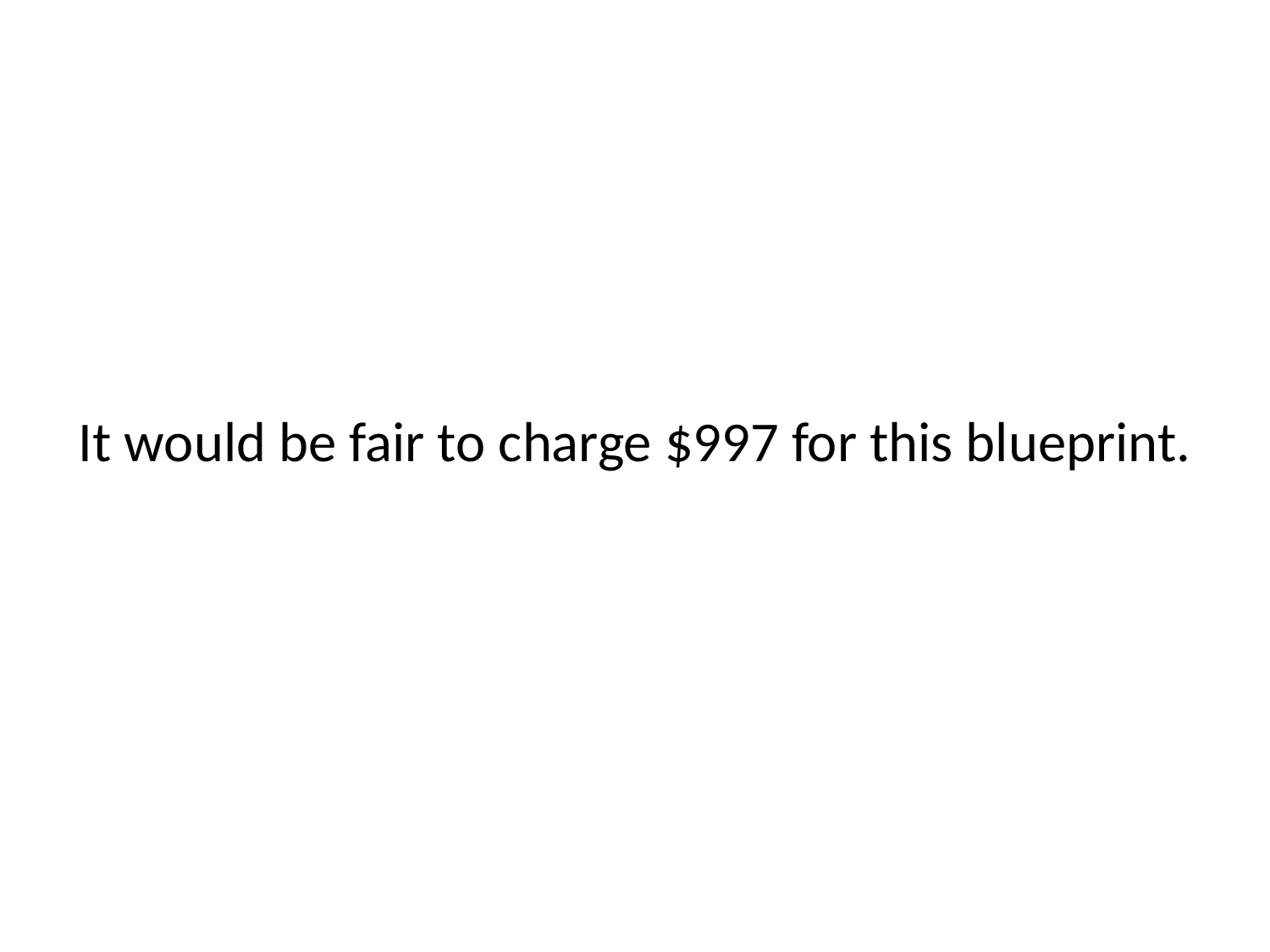

# It would be fair to charge $997 for this blueprint.